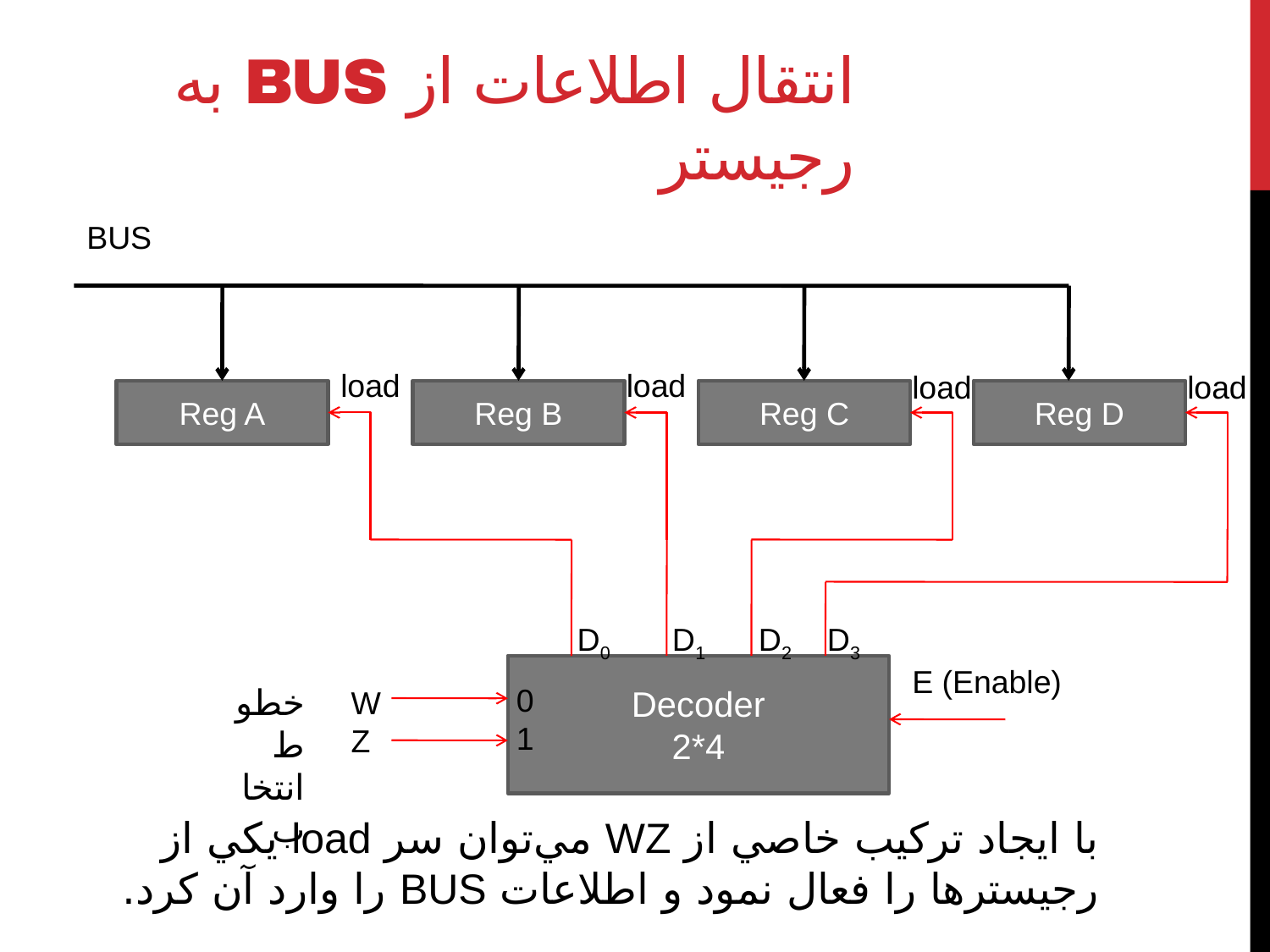

# انتقال اطلاعات از BUS به رجيستر
BUS
load
load
load
load
Reg A
Reg B
Reg C
Reg D
    D0       D1      D2    D3
Decoder
2*4
E (Enable)
خطوط انتخاب
0
1
W
Z
با ايجاد ترکيب خاصي از WZ مي‌توان سر load يکي از رجيسترها را فعال نمود و اطلاعات BUS را وارد آن کرد.